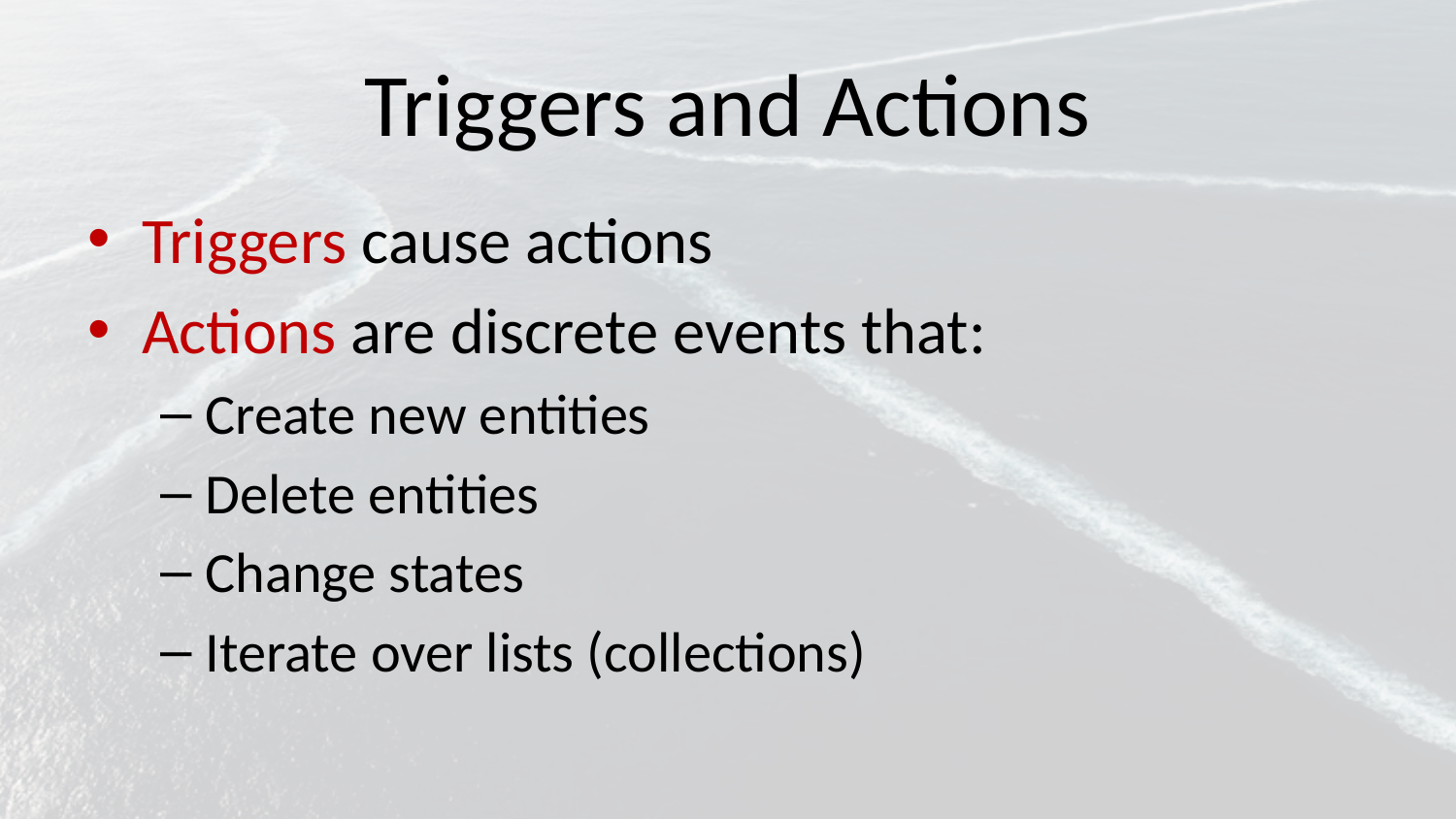

# Triggers and Actions
Triggers cause actions
Actions are discrete events that:
Create new entities
Delete entities
Change states
Iterate over lists (collections)